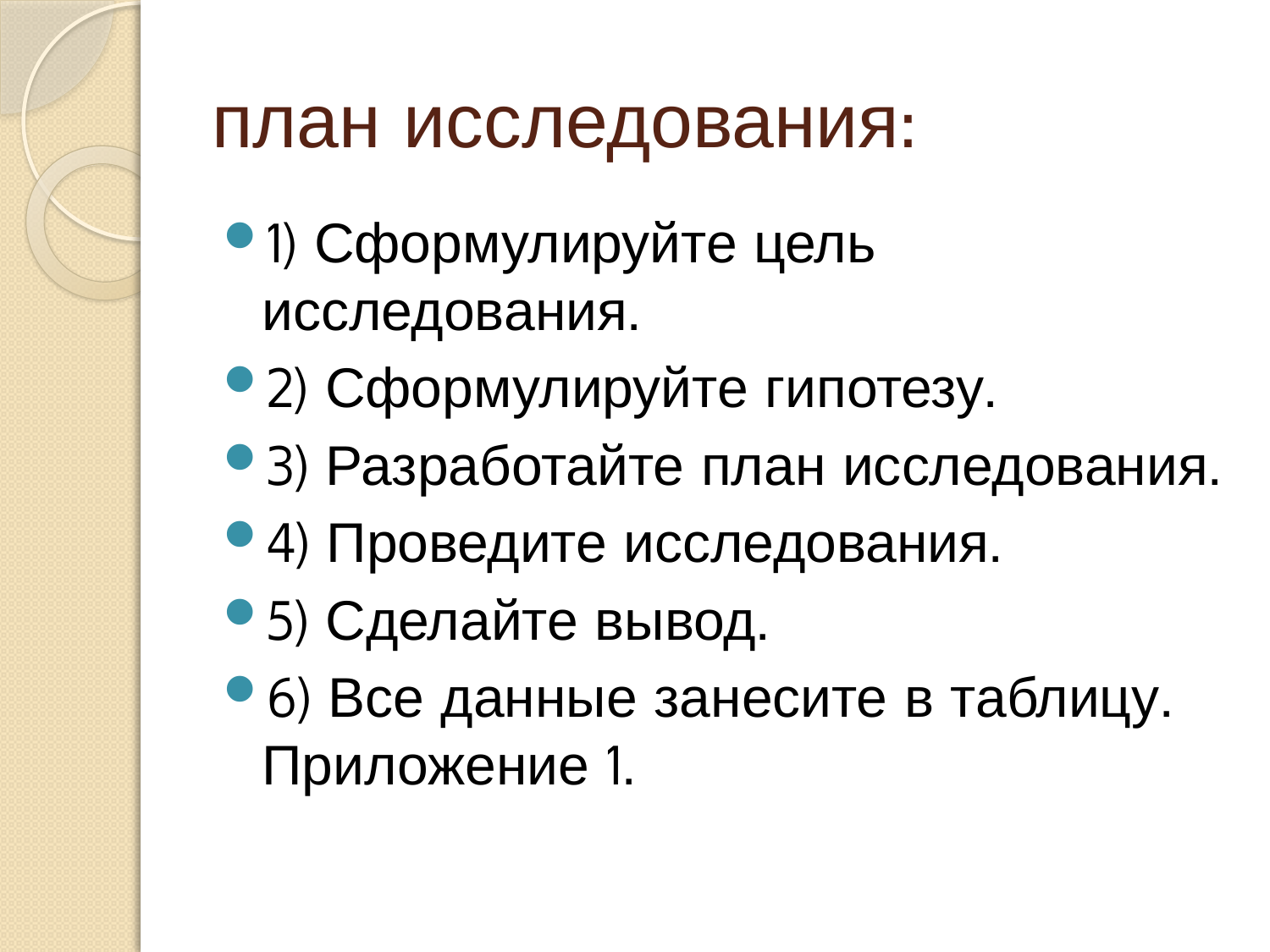

# план исследования:
1) Сформулируйте цель исследования.
2) Сформулируйте гипотезу.
3) Разработайте план исследования.
4) Проведите исследования.
5) Сделайте вывод.
6) Все данные занесите в таблицу. Приложение 1.